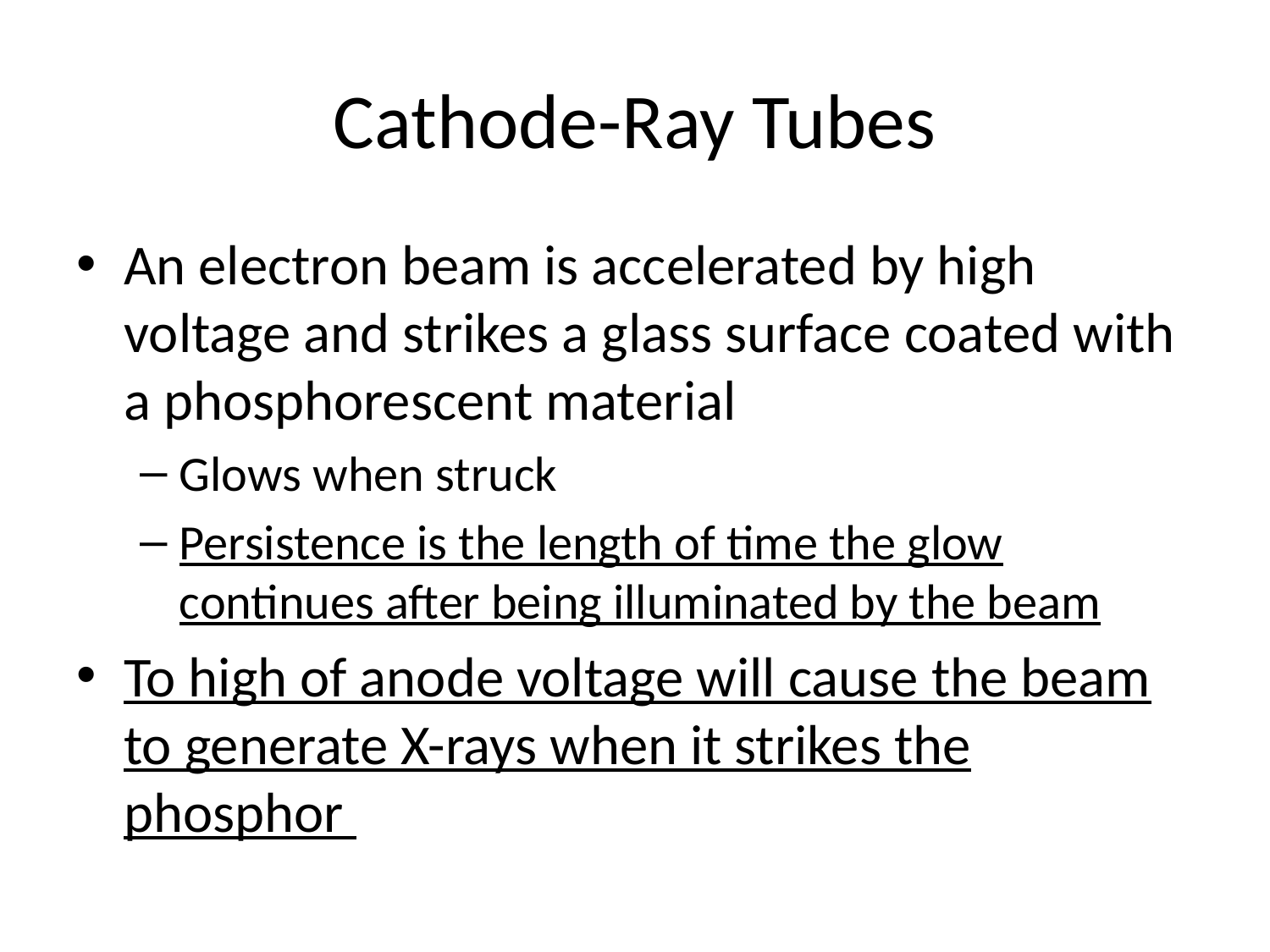

# Cathode-Ray Tubes
An electron beam is accelerated by high voltage and strikes a glass surface coated with a phosphorescent material
Glows when struck
Persistence is the length of time the glow continues after being illuminated by the beam
To high of anode voltage will cause the beam to generate X-rays when it strikes the phosphor